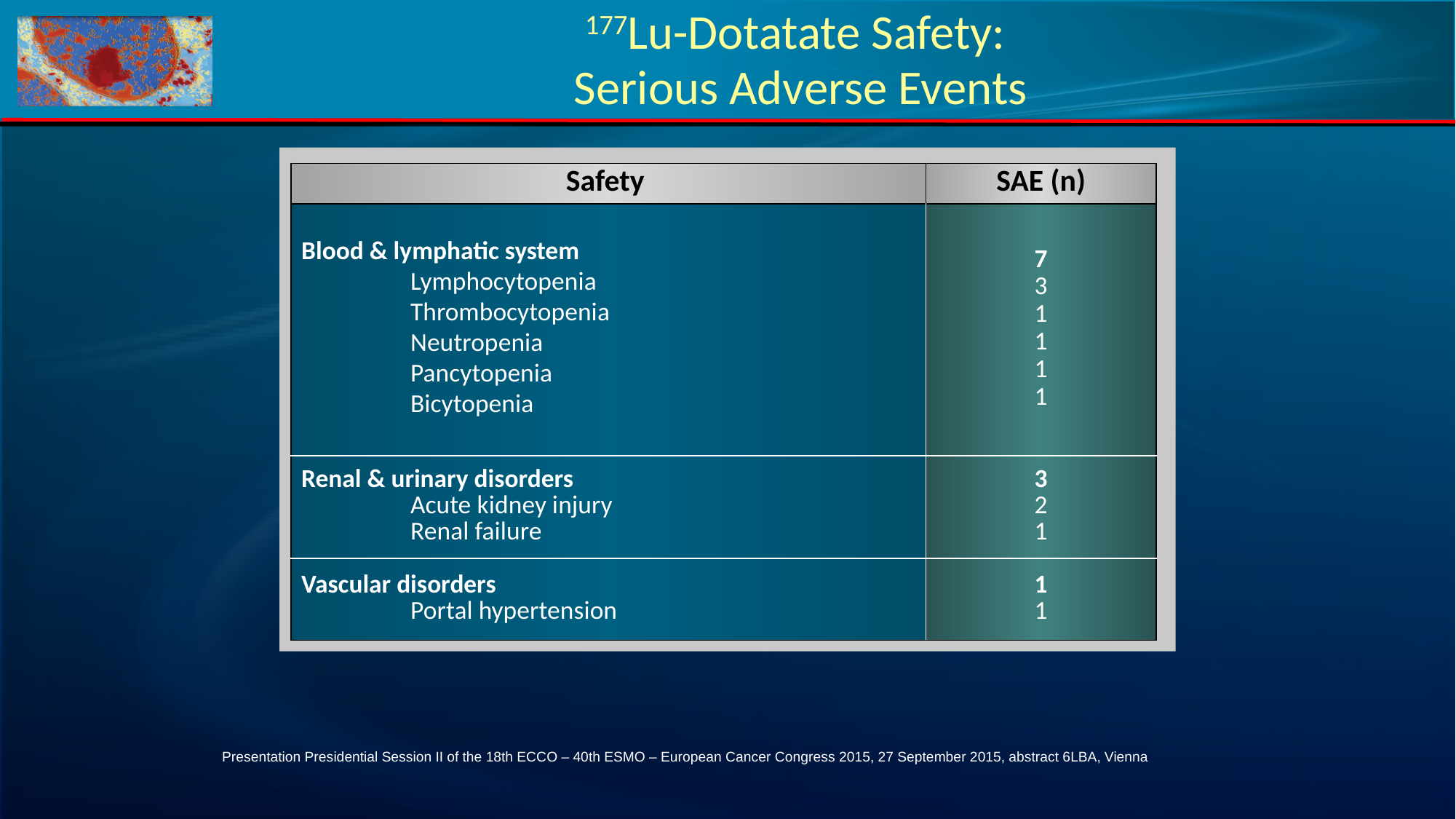

# 177Lu-Dotatate Safety: Serious Adverse Events

| Safety | SAE (n) |
| --- | --- |
| Blood & lymphatic system Lymphocytopenia Thrombocytopenia Neutropenia Pancytopenia Bicytopenia | 7 3 1 1 1 1 |
| Renal & urinary disorders Acute kidney injury Renal failure | 3 2 1 |
| Vascular disorders Portal hypertension | 1 1 |
Presentation Presidential Session II of the 18th ECCO – 40th ESMO – European Cancer Congress 2015, 27 September 2015, abstract 6LBA, Vienna